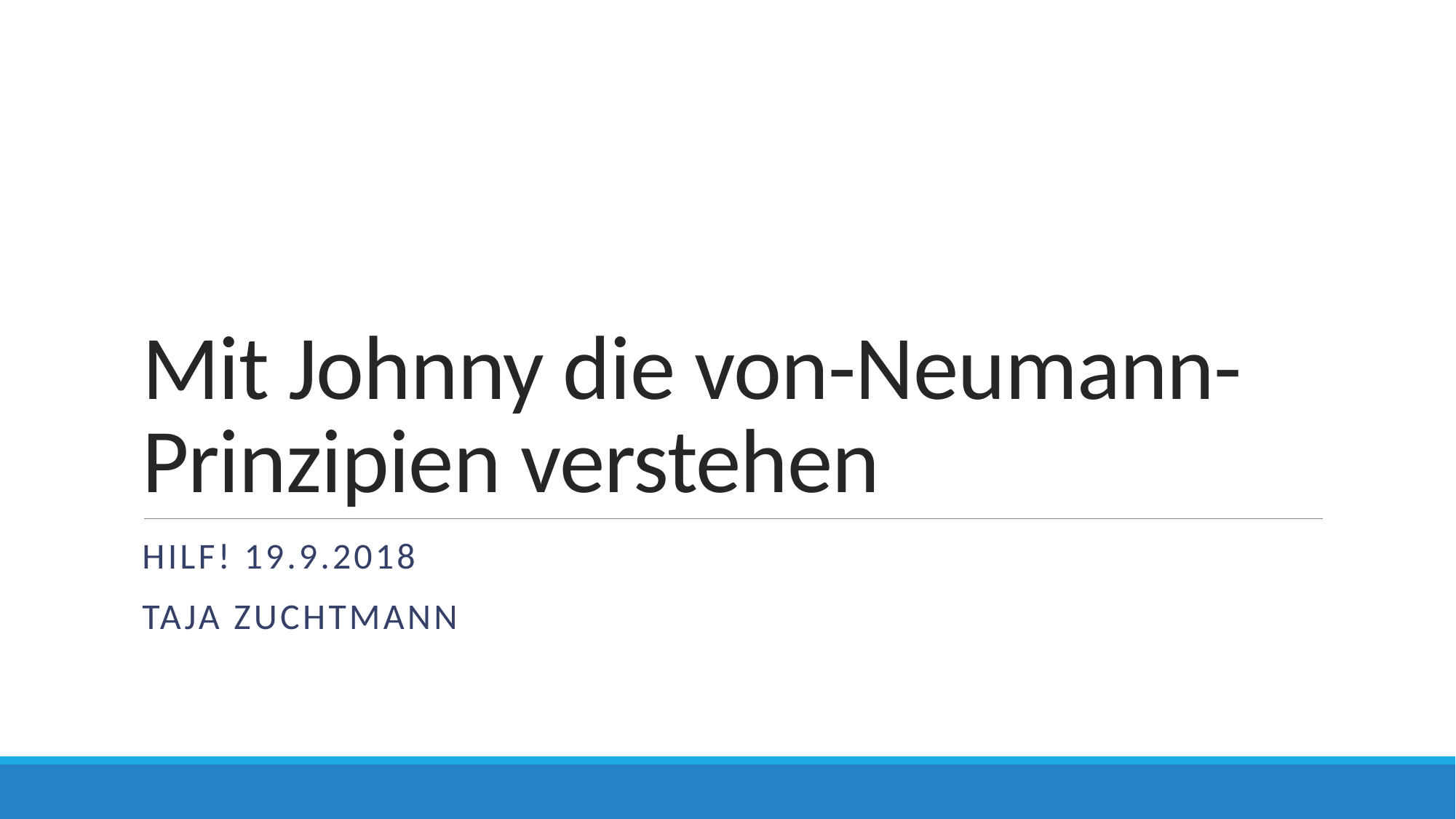

# Mit Johnny die von-Neumann-Prinzipien verstehen
HILF! 19.9.2018
Taja Zuchtmann